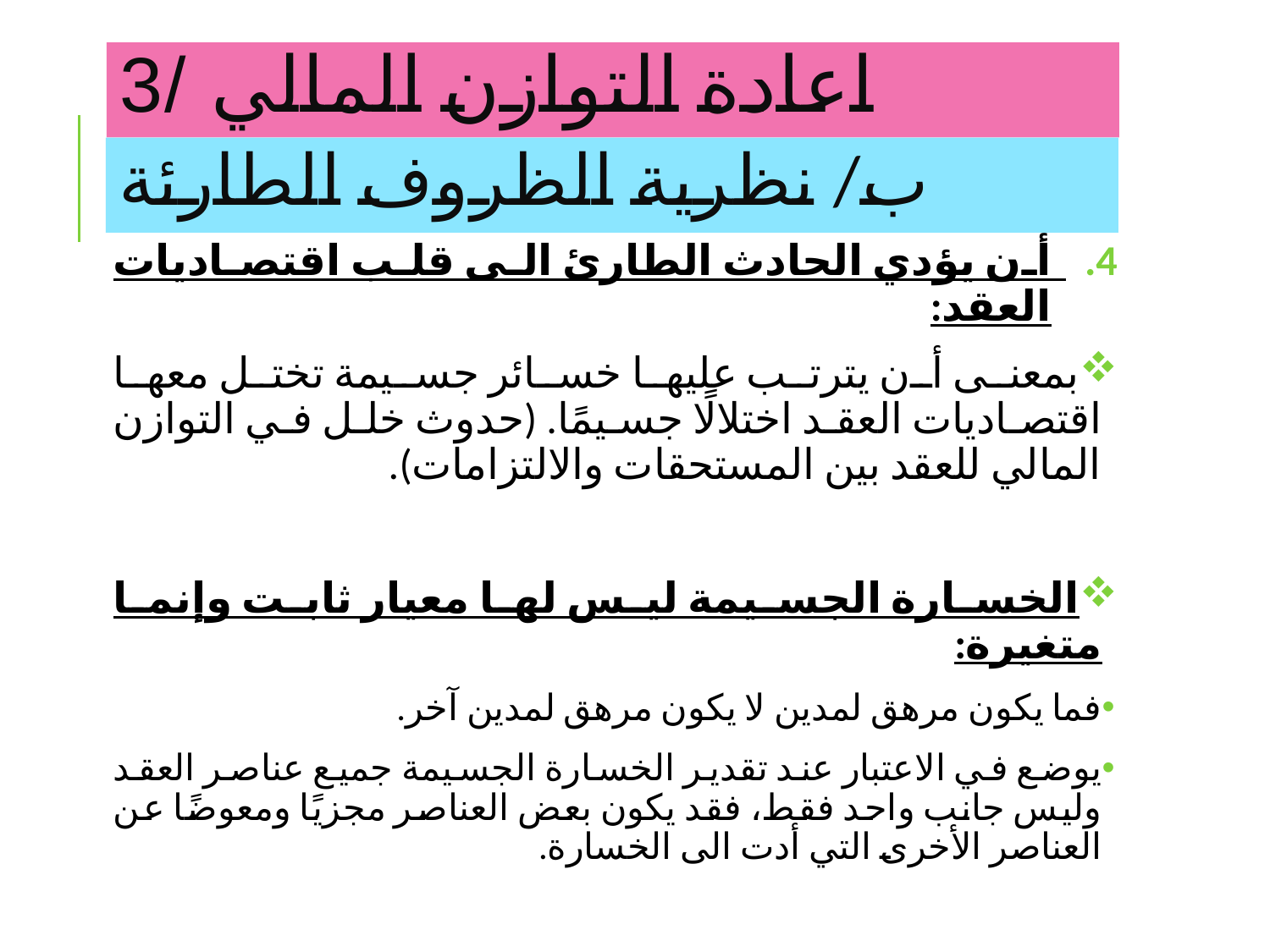

3/ اعادة التوازن المالي
#
ب/ نظرية الظروف الطارئة
أن يؤدي الحادث الطارئ الى قلب اقتصاديات العقد:
بمعنى أن يترتب عليها خسائر جسيمة تختل معها اقتصاديات العقد اختلالًا جسيمًا. (حدوث خلل في التوازن المالي للعقد بين المستحقات والالتزامات).

الخسارة الجسيمة ليس لها معيار ثابت وإنما متغيرة:
فما يكون مرهق لمدين لا يكون مرهق لمدين آخر.
يوضع في الاعتبار عند تقدير الخسارة الجسيمة جميع عناصر العقد وليس جانب واحد فقط، فقد يكون بعض العناصر مجزيًا ومعوضًا عن العناصر الأخرى التي أدت الى الخسارة.